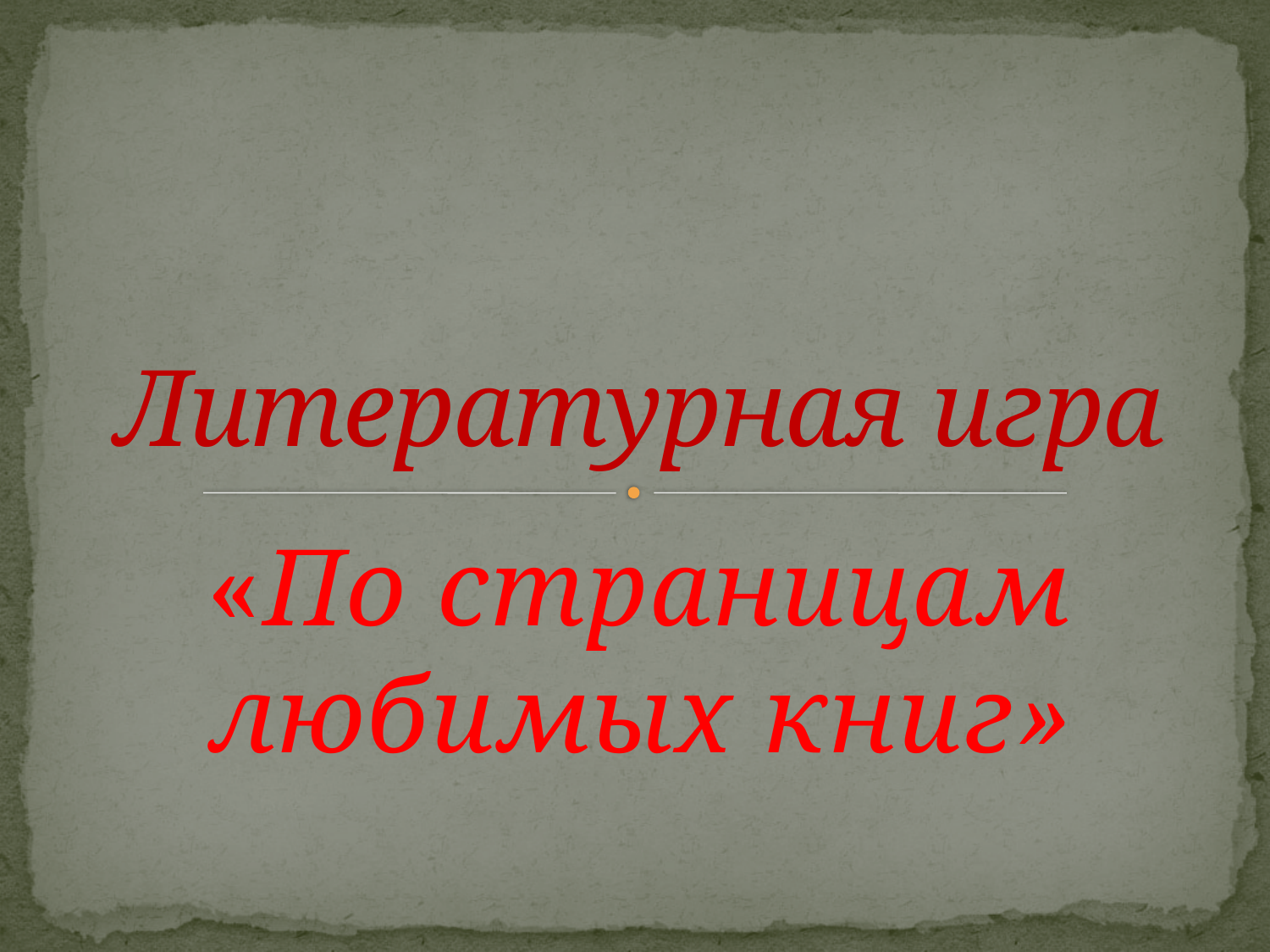

# Литературная игра
«По страницам любимых книг»